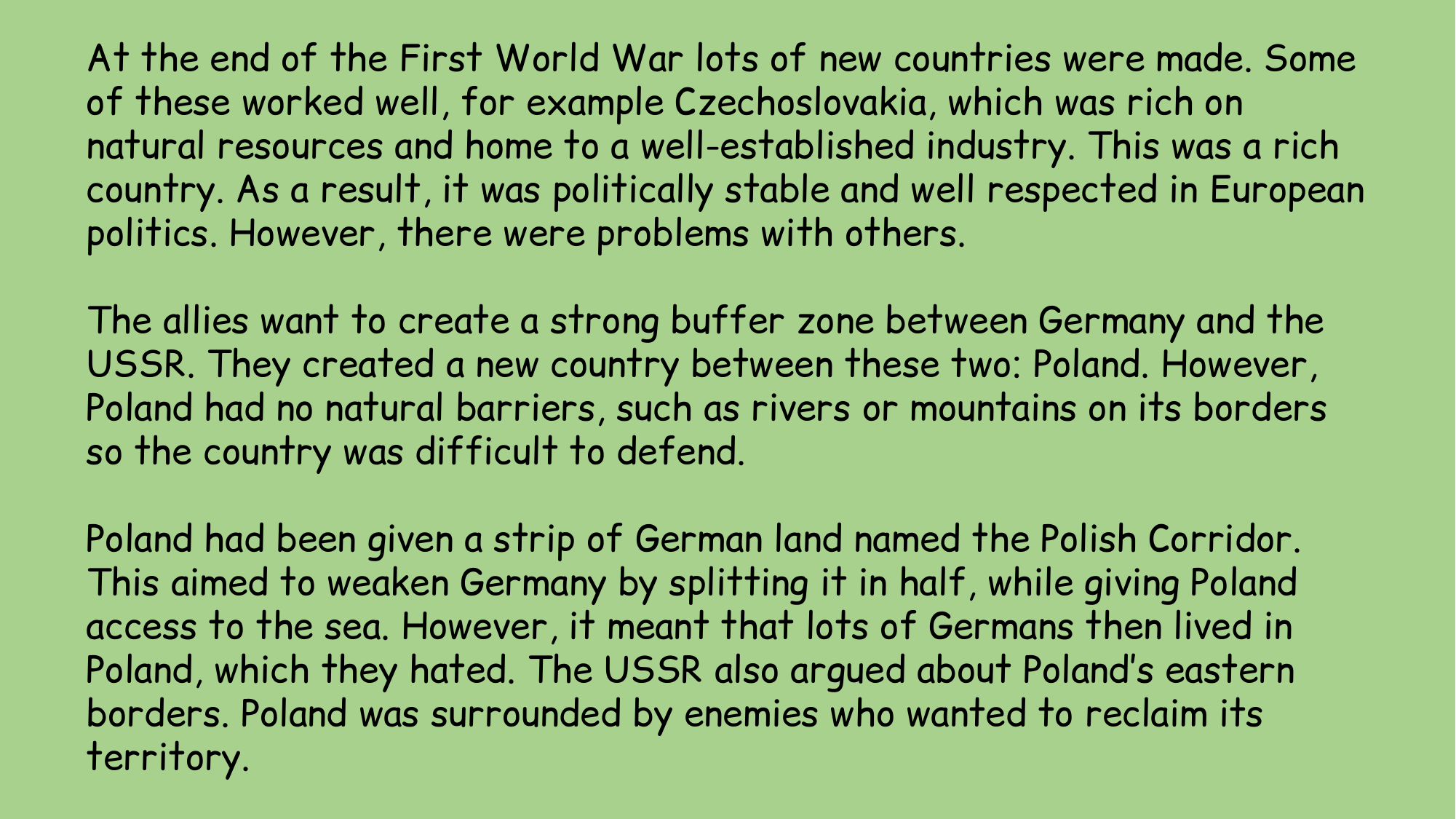

At the end of the First World War lots of new countries were made. Some of these worked well, for example Czechoslovakia, which was rich on natural resources and home to a well-established industry. This was a rich country. As a result, it was politically stable and well respected in European politics. However, there were problems with others.

The allies want to create a strong buffer zone between Germany and the USSR. They created a new country between these two: Poland. However, Poland had no natural barriers, such as rivers or mountains on its borders so the country was difficult to defend.

Poland had been given a strip of German land named the Polish Corridor. This aimed to weaken Germany by splitting it in half, while giving Poland access to the sea. However, it meant that lots of Germans then lived in Poland, which they hated. The USSR also argued about Poland’s eastern borders. Poland was surrounded by enemies who wanted to reclaim its territory.